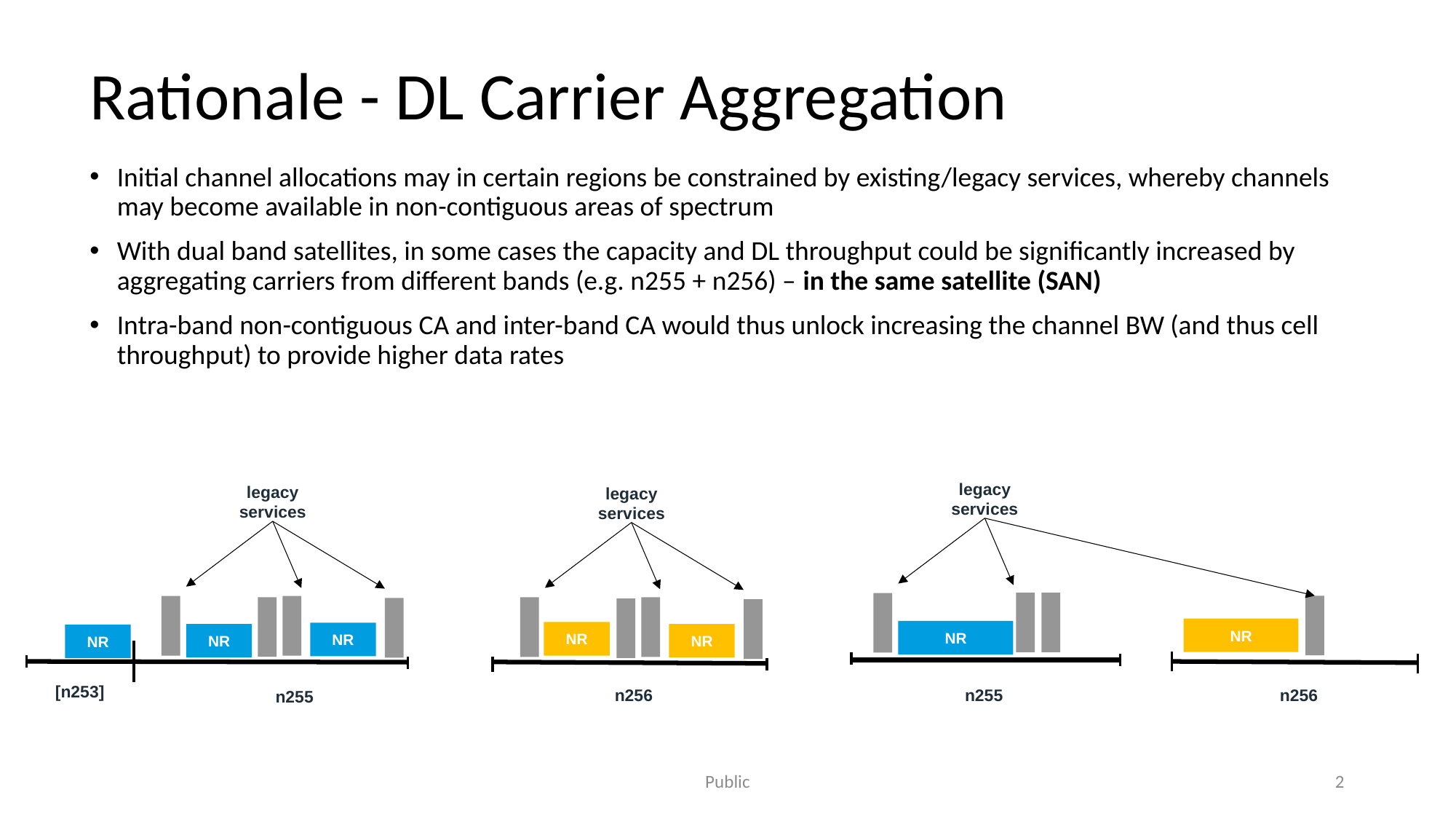

# Rationale - DL Carrier Aggregation
Initial channel allocations may in certain regions be constrained by existing/legacy services, whereby channels may become available in non-contiguous areas of spectrum
With dual band satellites, in some cases the capacity and DL throughput could be significantly increased by aggregating carriers from different bands (e.g. n255 + n256) – in the same satellite (SAN)
Intra-band non-contiguous CA and inter-band CA would thus unlock increasing the channel BW (and thus cell throughput) to provide higher data rates
legacy services
legacy services
legacy services

NR
NR
NR
NR
NR
NR
NR
[n253]
n255
n256
n256
n255
Public
2